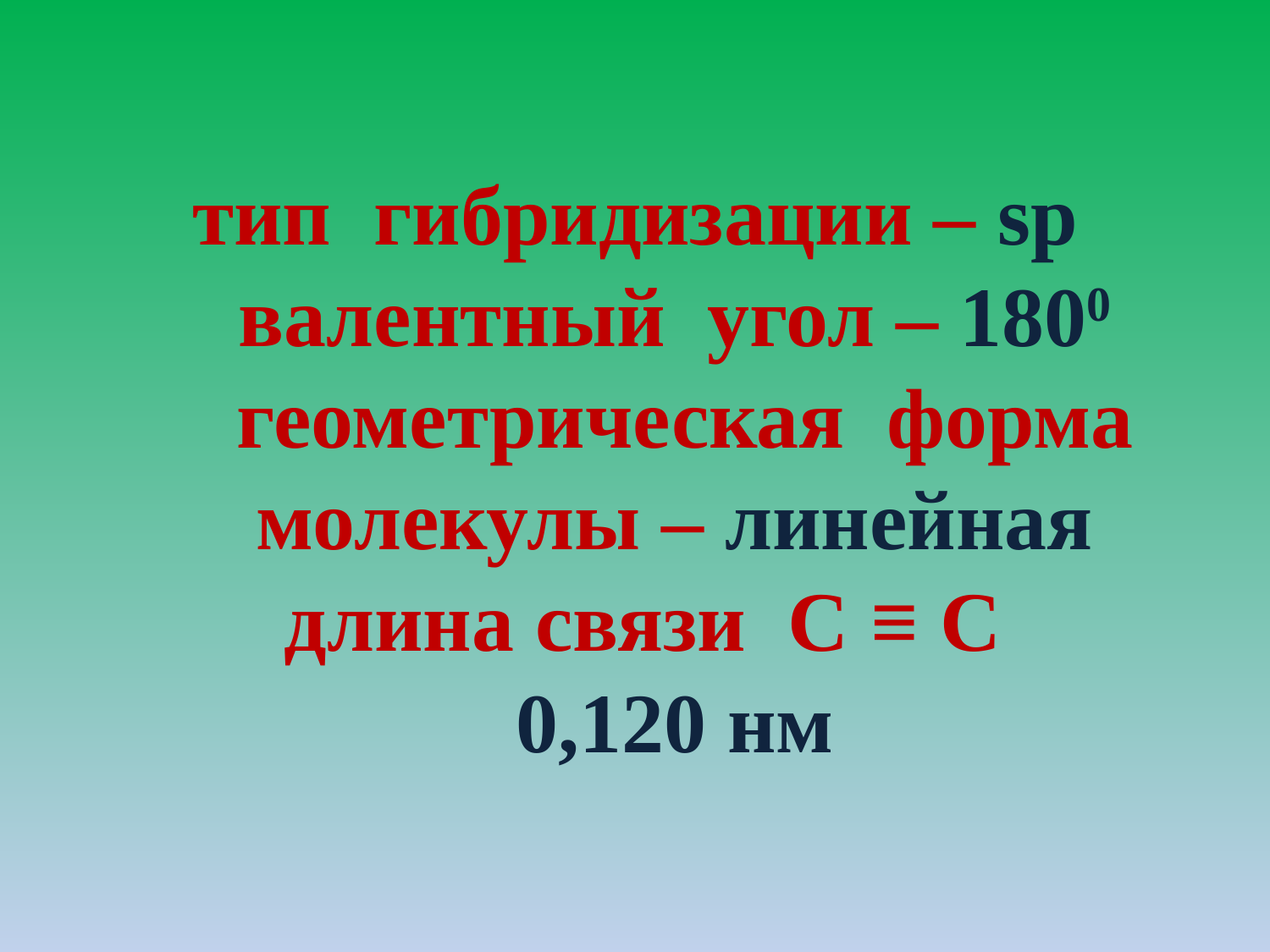

# тип  гибридизации – sp валентный  угол – 1800 геометрическая  форма молекулы – линейная длина связи  С ≡ С    0,120 нм